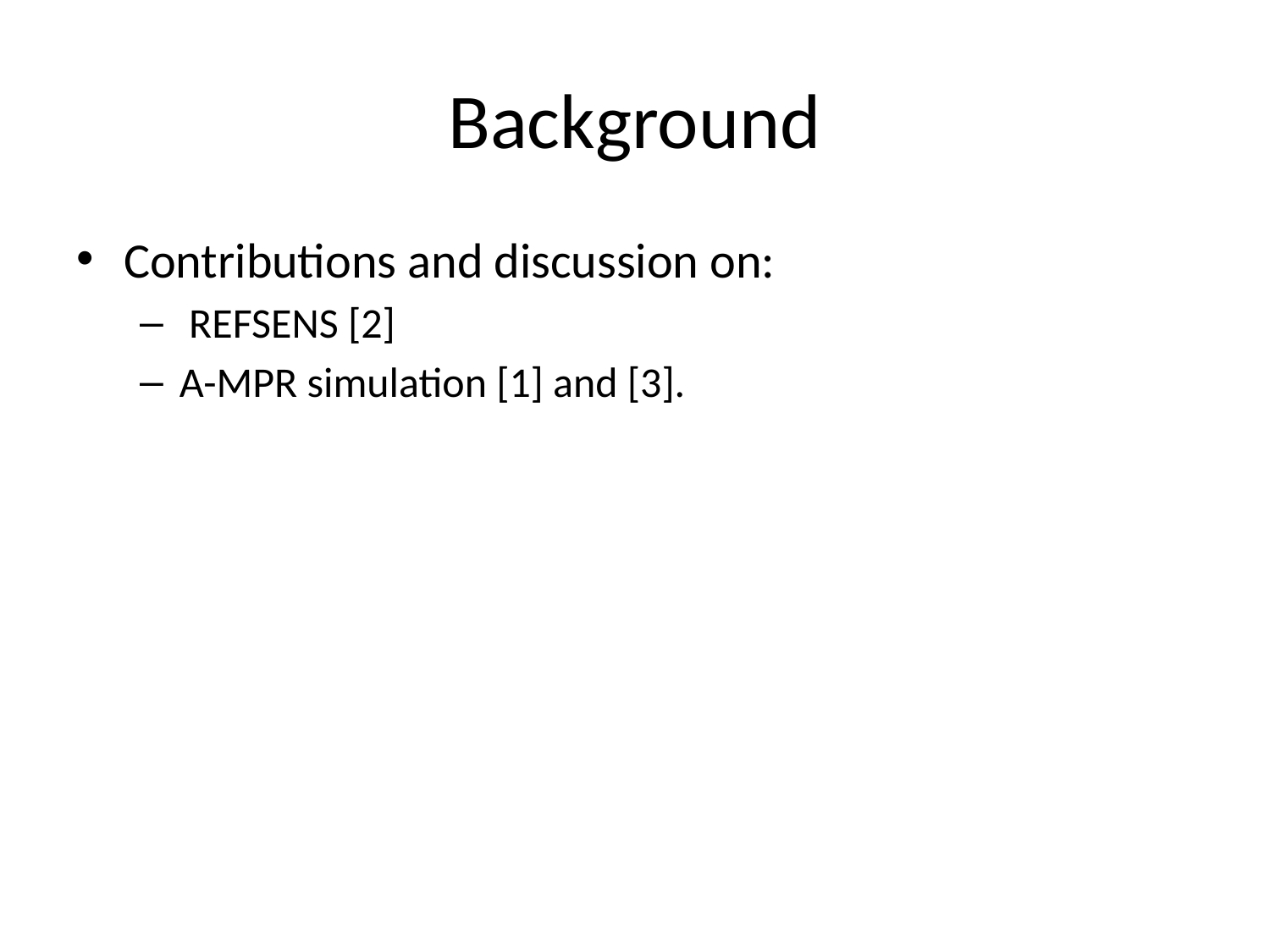

# Background
Contributions and discussion on:
 REFSENS [2]
A-MPR simulation [1] and [3].